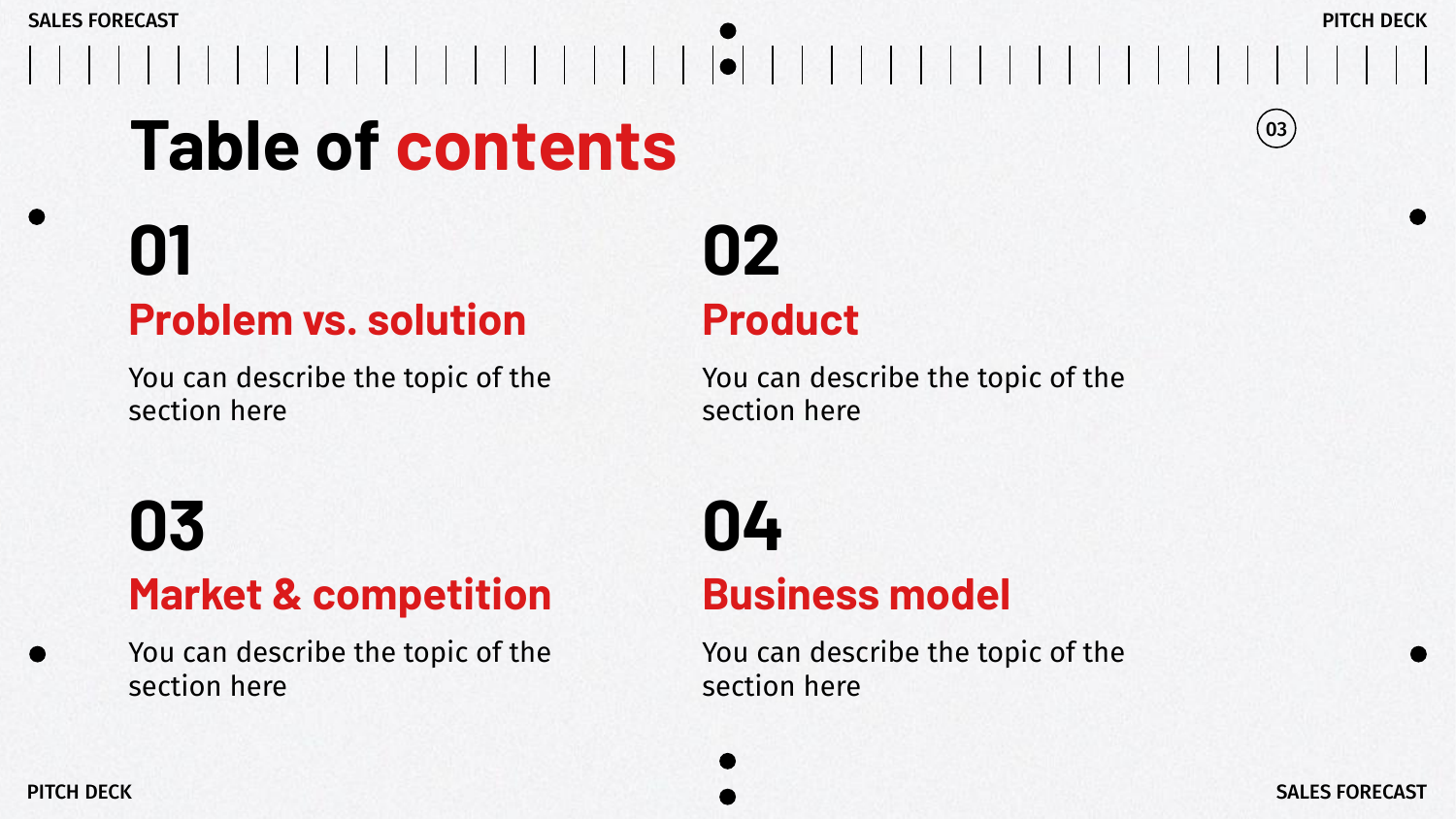

SALES FORECAST
PITCH DECK
Table of contents
03

# 01
02
Problem vs. solution
Product
You can describe the topic of the section here
You can describe the topic of the section here
03
04
Market & competition
Business model
You can describe the topic of the section here
You can describe the topic of the section here
PITCH DECK
SALES FORECAST